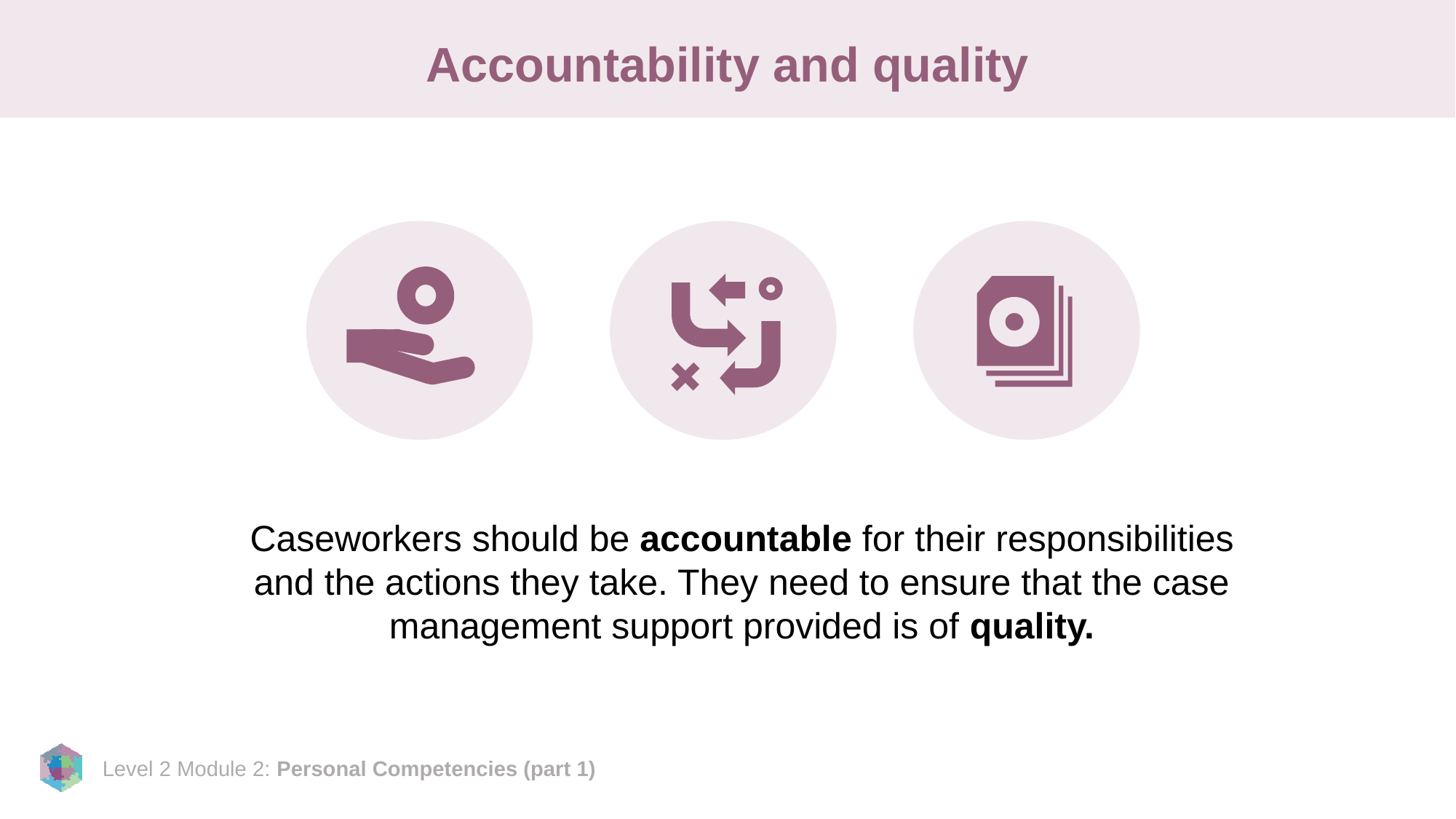

# Accountability and quality

Caseworkers should be accountable for their responsibilities and the actions they take. They need to ensure that the case management support provided is of quality.